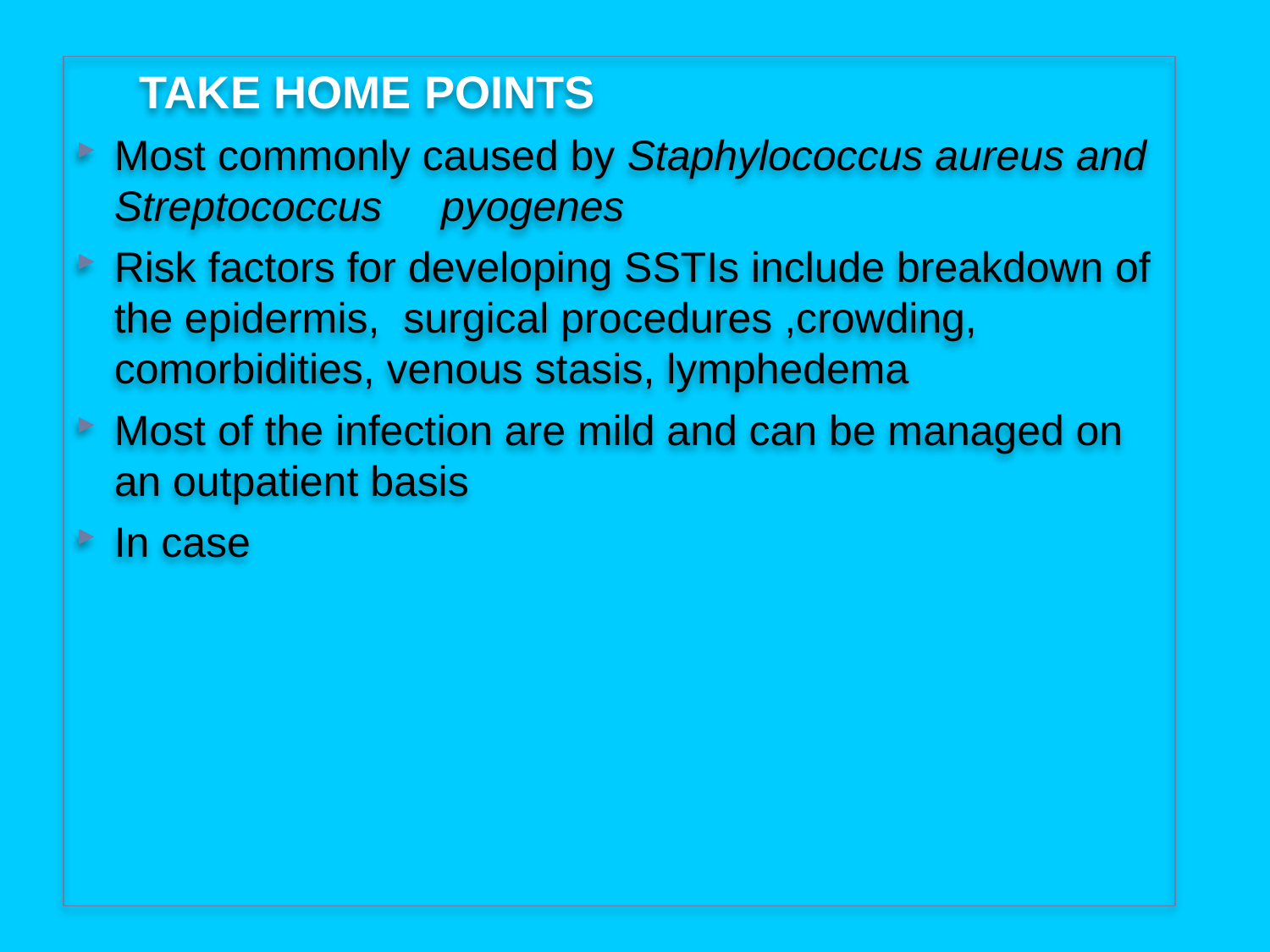

TAKE HOME POINTS
Most commonly caused by Staphylococcus aureus and Streptococcus     pyogenes
Risk factors for developing SSTIs include breakdown of the epidermis,  surgical procedures ,crowding, comorbidities, venous stasis, lymphedema
Most of the infection are mild and can be managed on an outpatient basis
In case
26